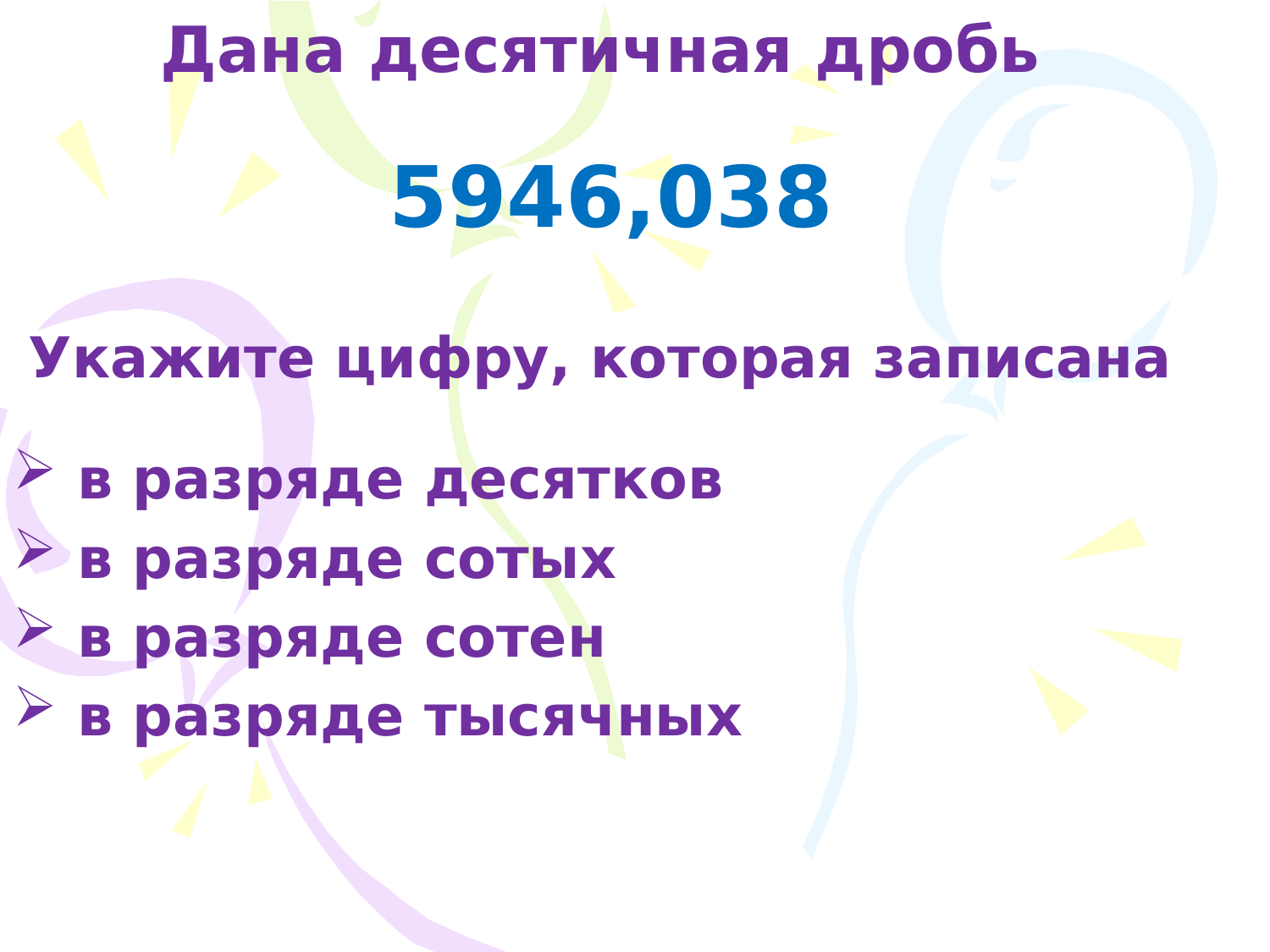

# Дана десятичная дробь 5946,038 Укажите цифру, которая записана
 в разряде десятков
 в разряде сотых
 в разряде сотен
 в разряде тысячных